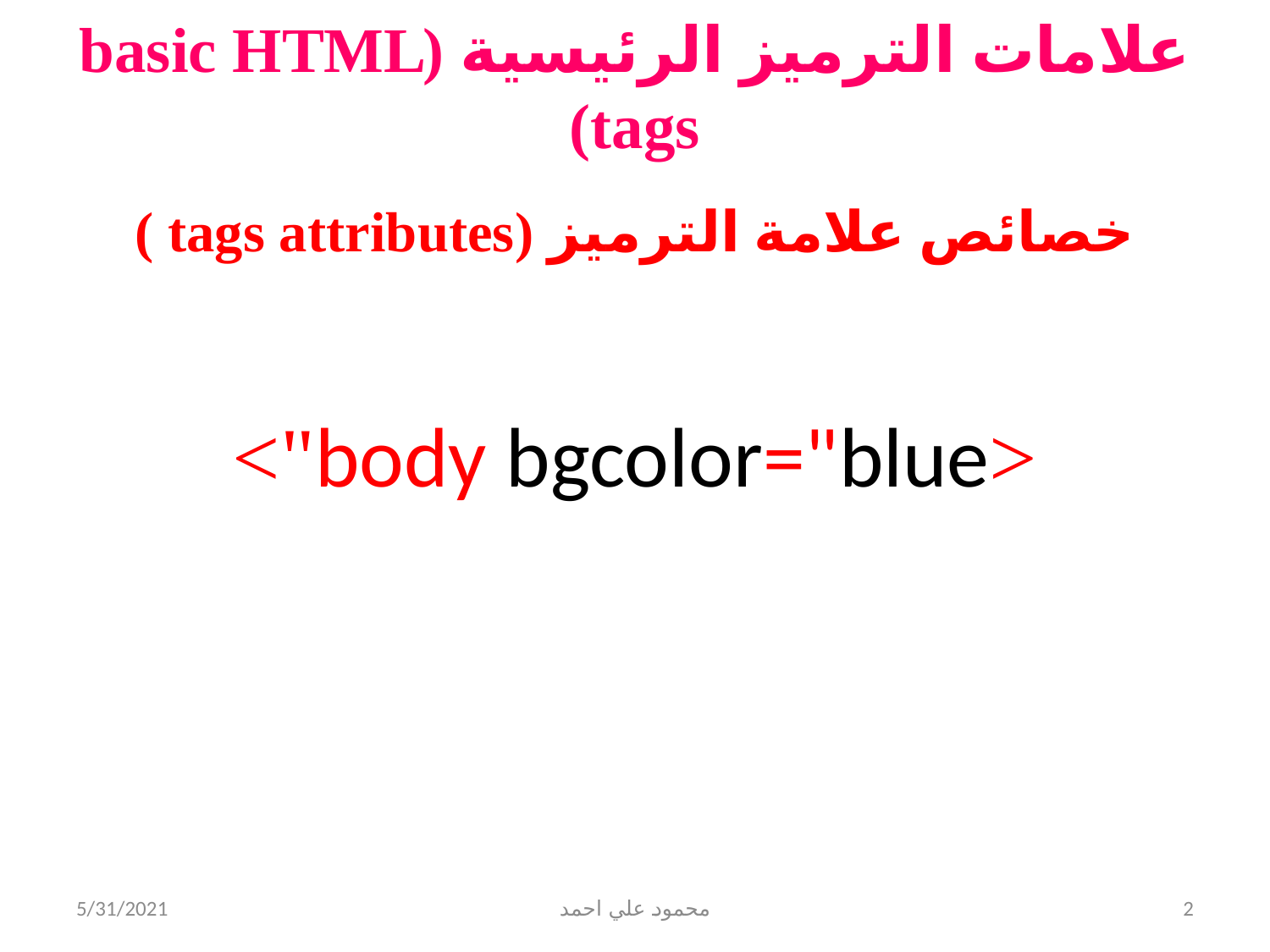

علامات الترميز الرئيسية (basic HTML tags)
خصائص علامة الترميز (tags attributes )

	<body bgcolor="blue">

5/31/2021
محمود علي احمد
2